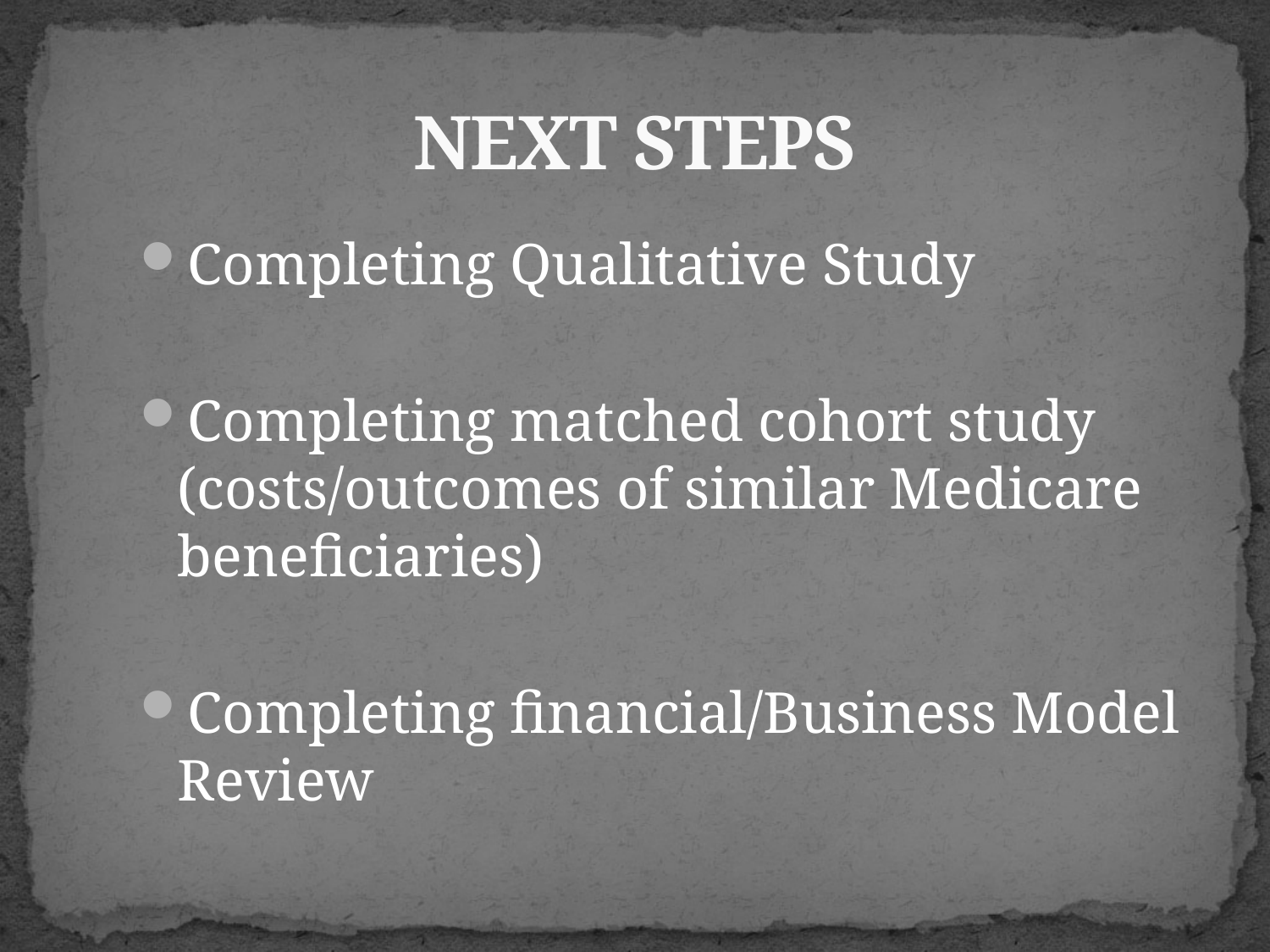

# NEXT STEPS
Completing Qualitative Study

Completing matched cohort study (costs/outcomes of similar Medicare beneficiaries)

Completing financial/Business Model Review